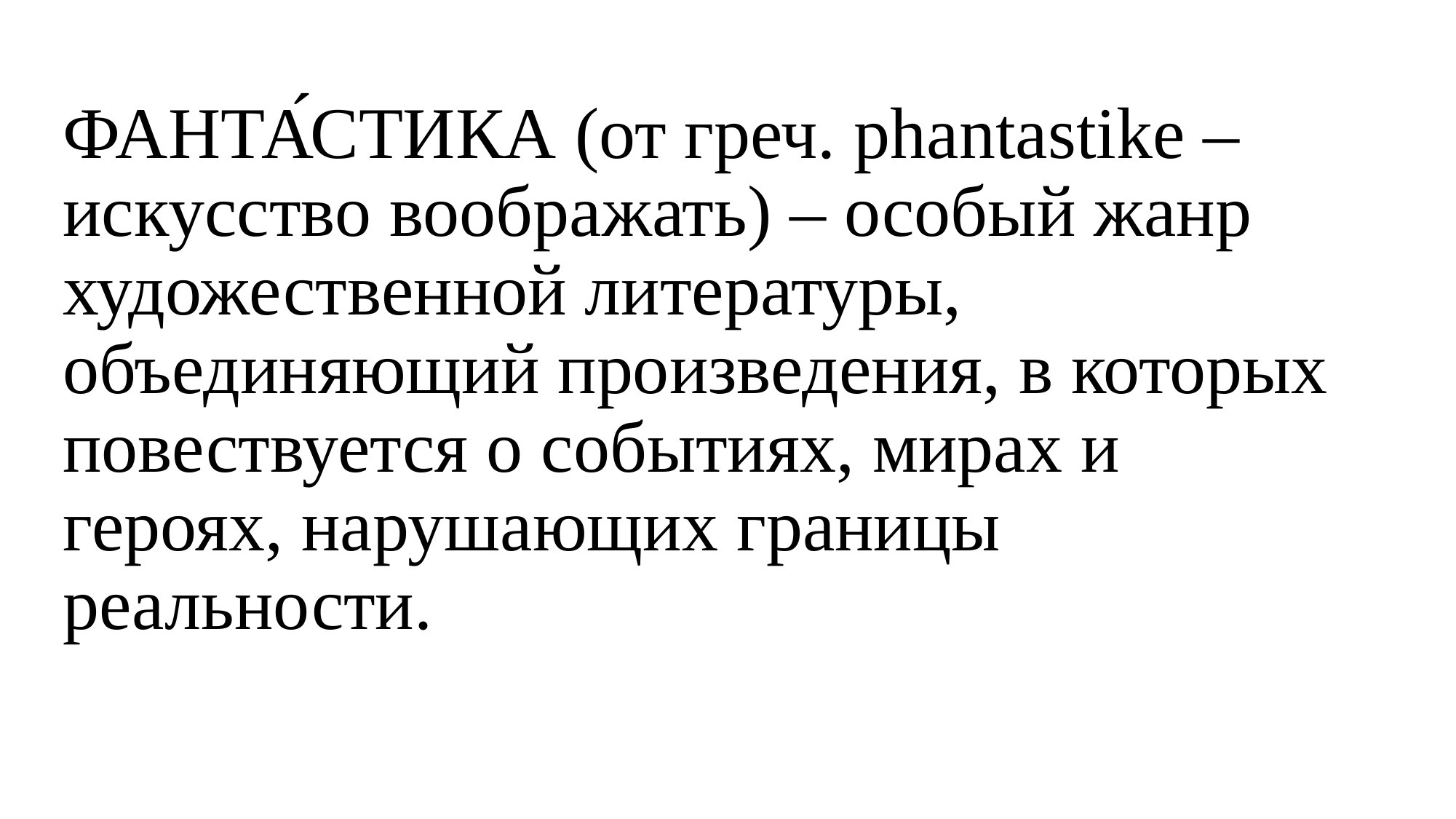

#
ФАНТА́СТИКА (от греч. phantastike – искусство воображать) – особый жанр художественной литературы, объединяющий произведения, в которых повествуется о событиях, мирах и героях, нарушающих границы реальности.